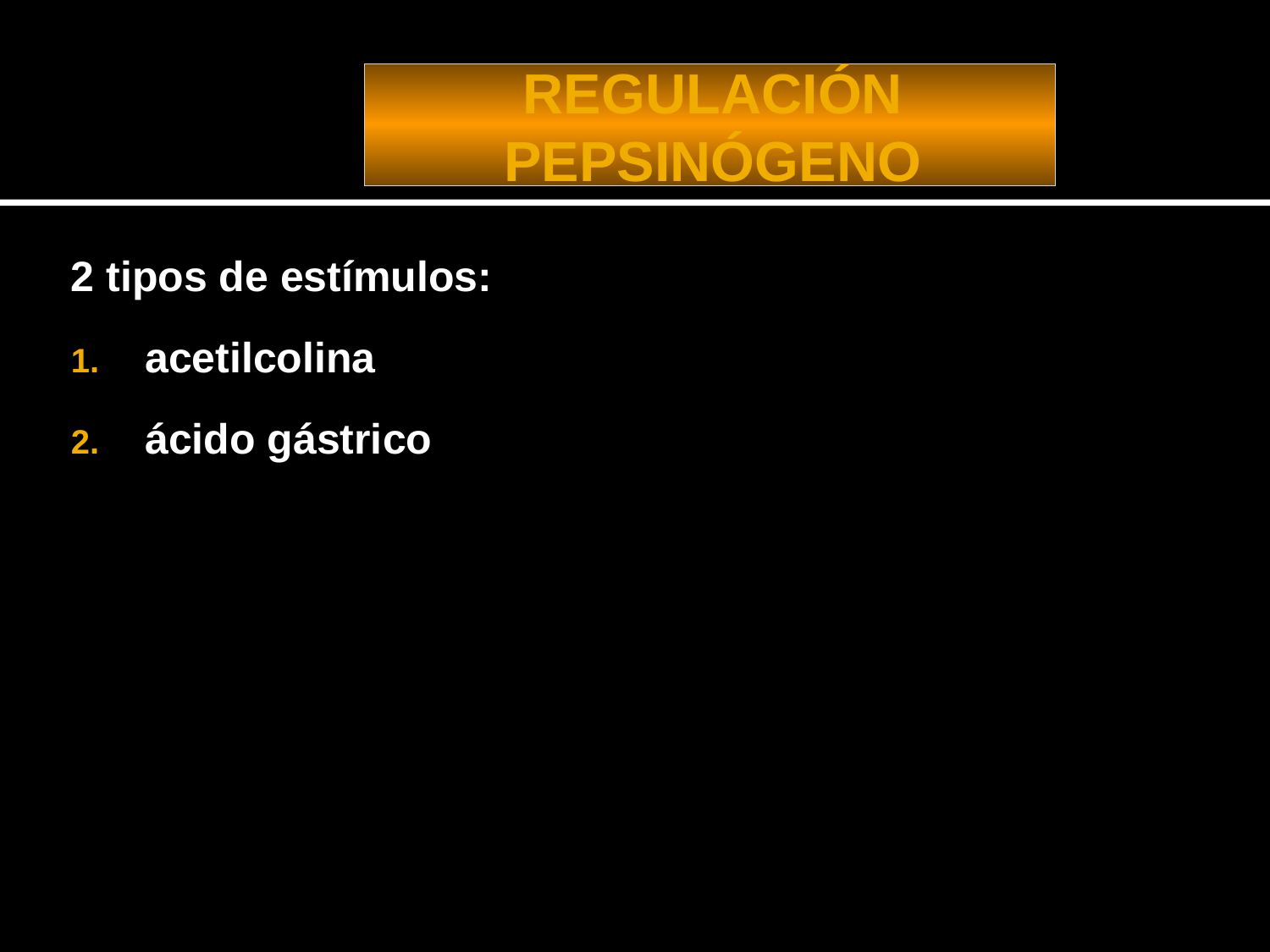

# REGULACIÓN PEPSINÓGENO
2 tipos de estímulos:

acetilcolina

ácido gástrico